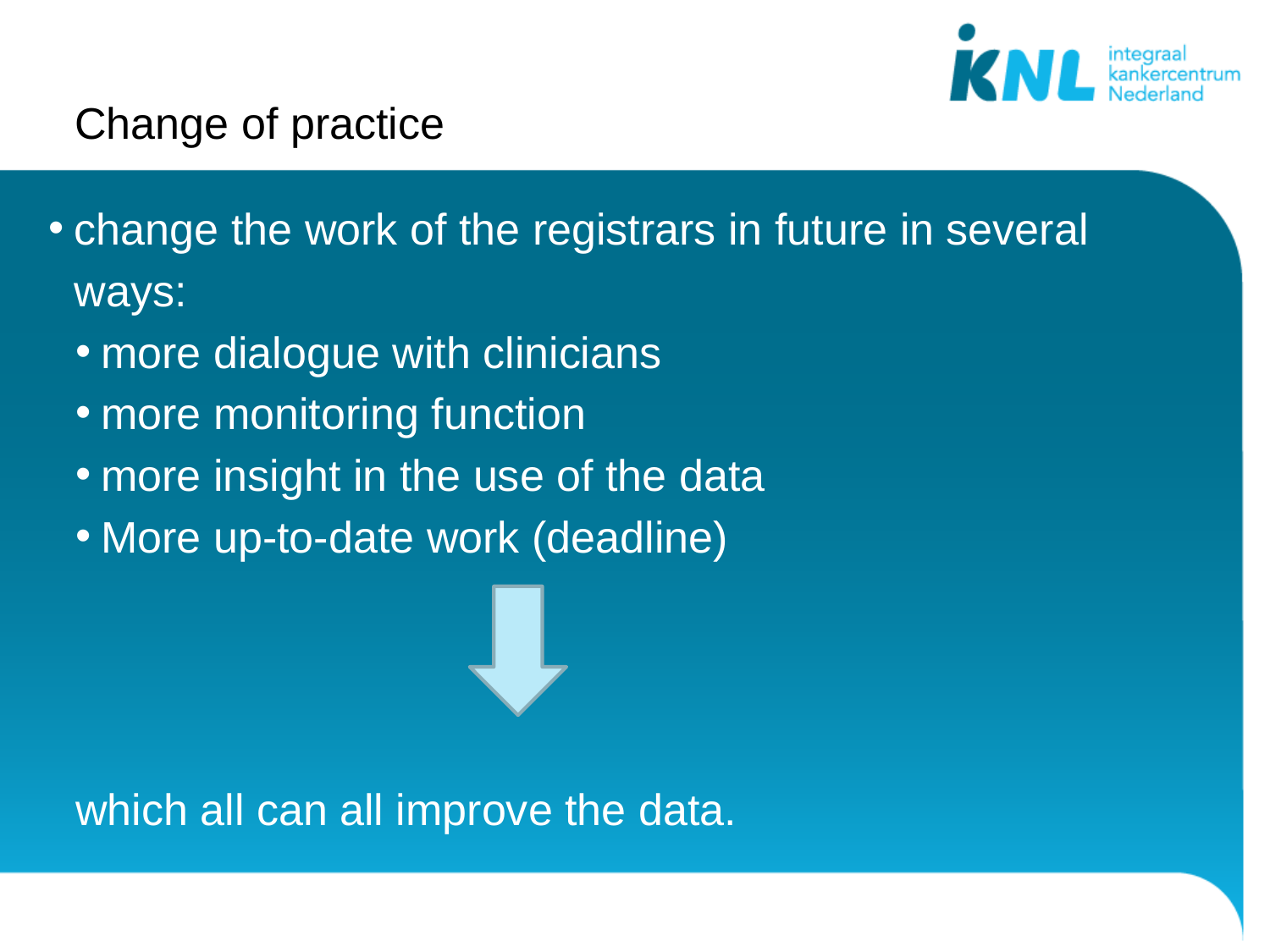

# Change of practice
change the work of the registrars in future in several ways:
more dialogue with clinicians
more monitoring function
more insight in the use of the data
More up-to-date work (deadline)

which all can all improve the data.